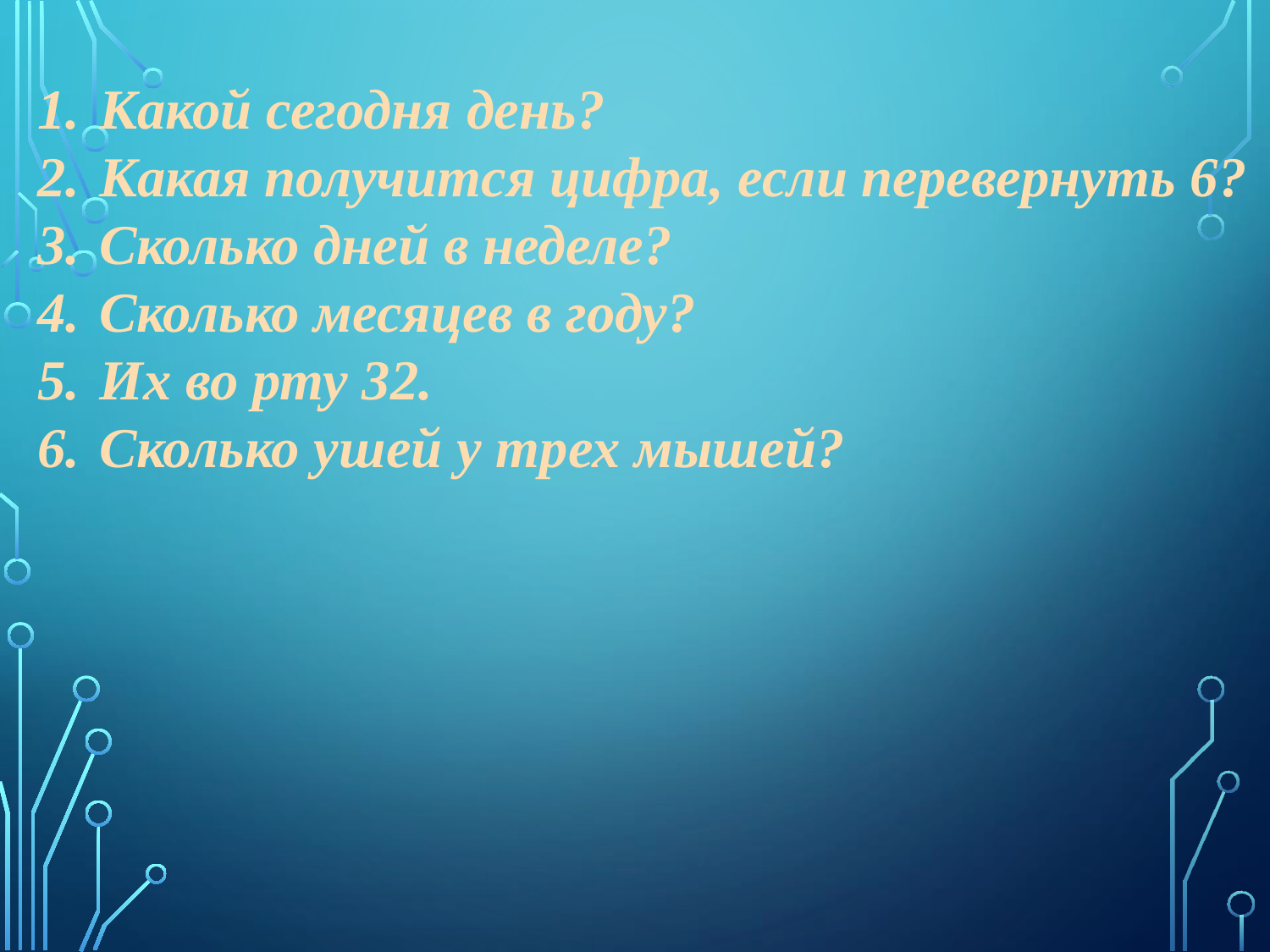

Какой сегодня день?
 Какая получится цифра, если перевернуть 6?
 Сколько дней в неделе?
 Сколько месяцев в году?
 Их во рту 32.
 Сколько ушей у трех мышей?